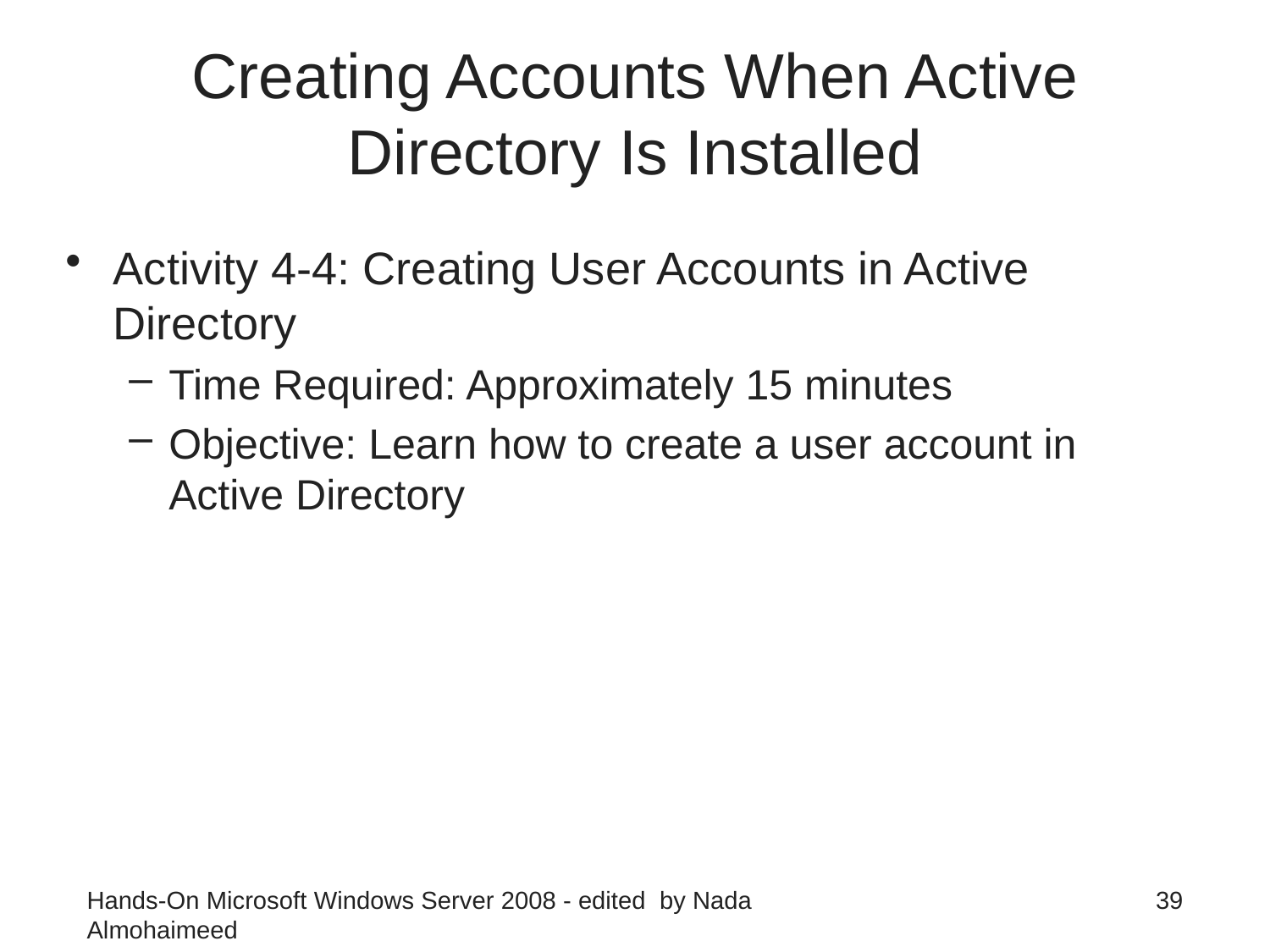

# Creating Accounts When Active Directory Is Installed
Activity 4-4: Creating User Accounts in Active Directory
Time Required: Approximately 15 minutes
Objective: Learn how to create a user account in Active Directory
Hands-On Microsoft Windows Server 2008 - edited  by Nada Almohaimeed
39